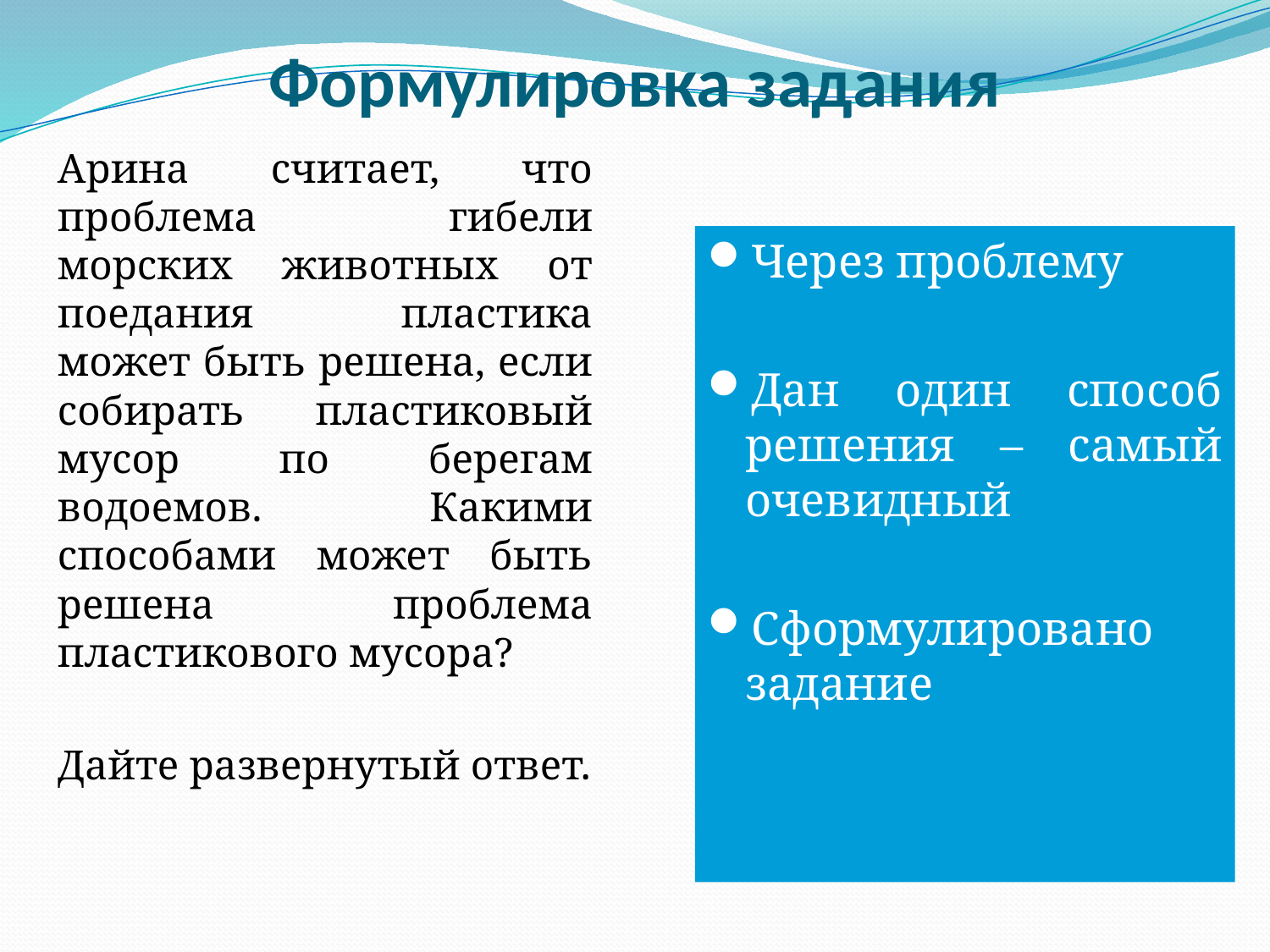

# Формулировка задания
Арина считает, что проблема гибели морских животных от поедания пластика может быть решена, если собирать пластиковый мусор по берегам водоемов. Какими способами может быть решена проблема пластикового мусора?

Дайте развернутый ответ.

Через проблему

Дан один способ решения – самый очевидный

Сформулировано задание